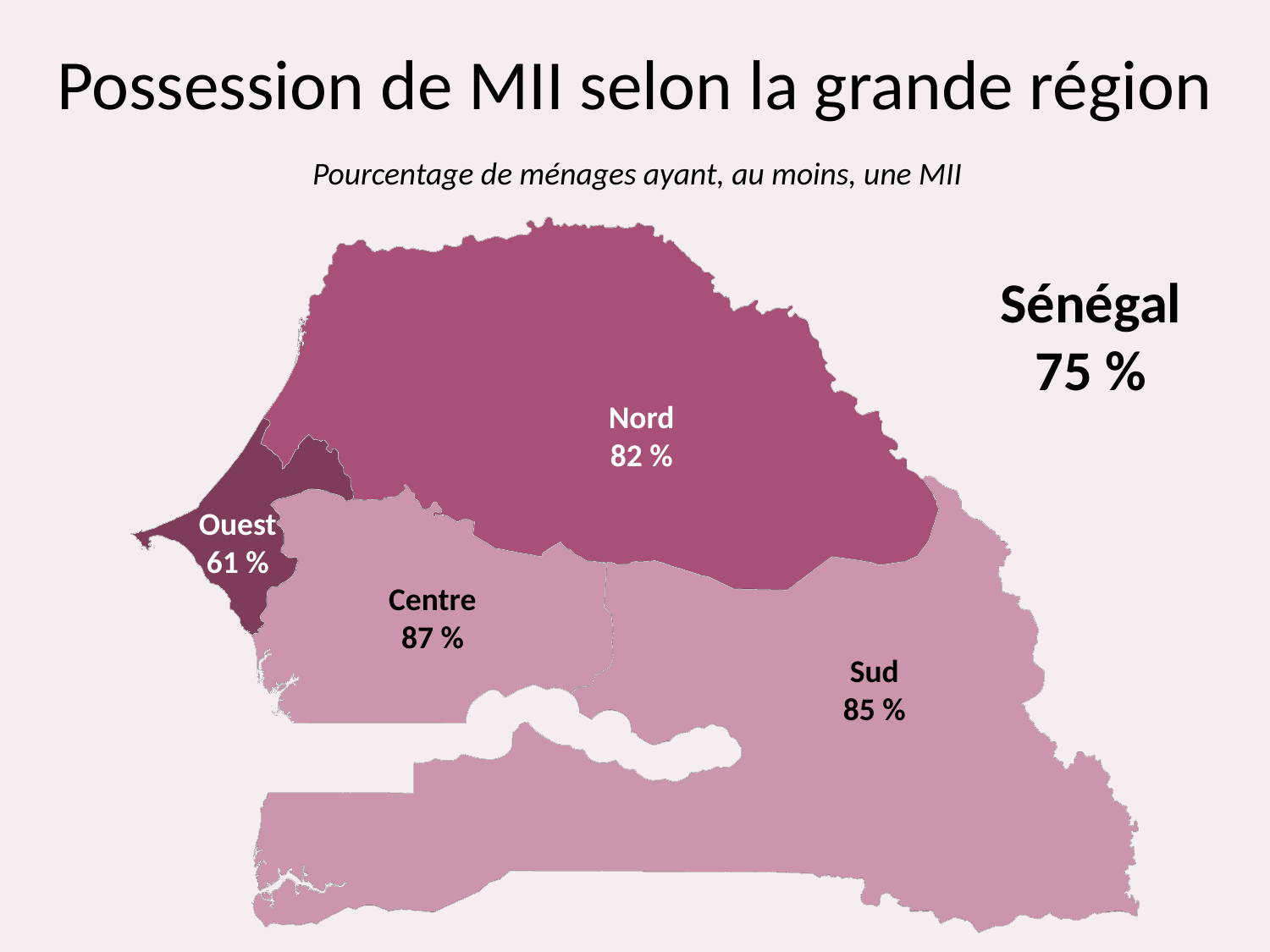

# Possession de MII selon la grande région
Pourcentage de ménages ayant, au moins, une MII

Sénégal
75 %
Nord
82 %
Ouest
61 %
Centre
87 %
Sud
85 %